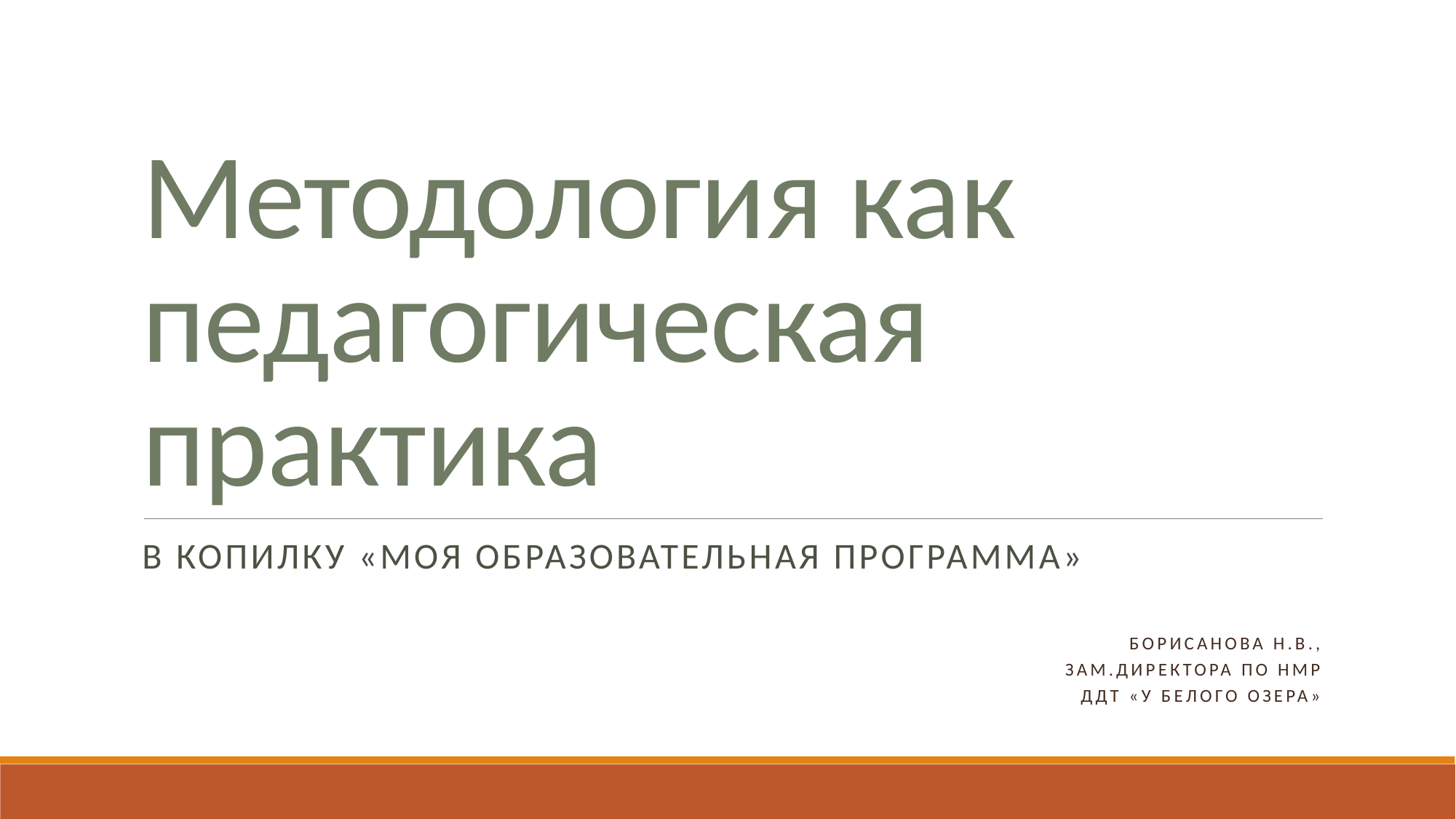

# Методология как педагогическая практика
В копилку «Моя образовательная программа»
Борисанова Н.В.,
Зам.директора по НМР
ДДТ «У Белого озера»